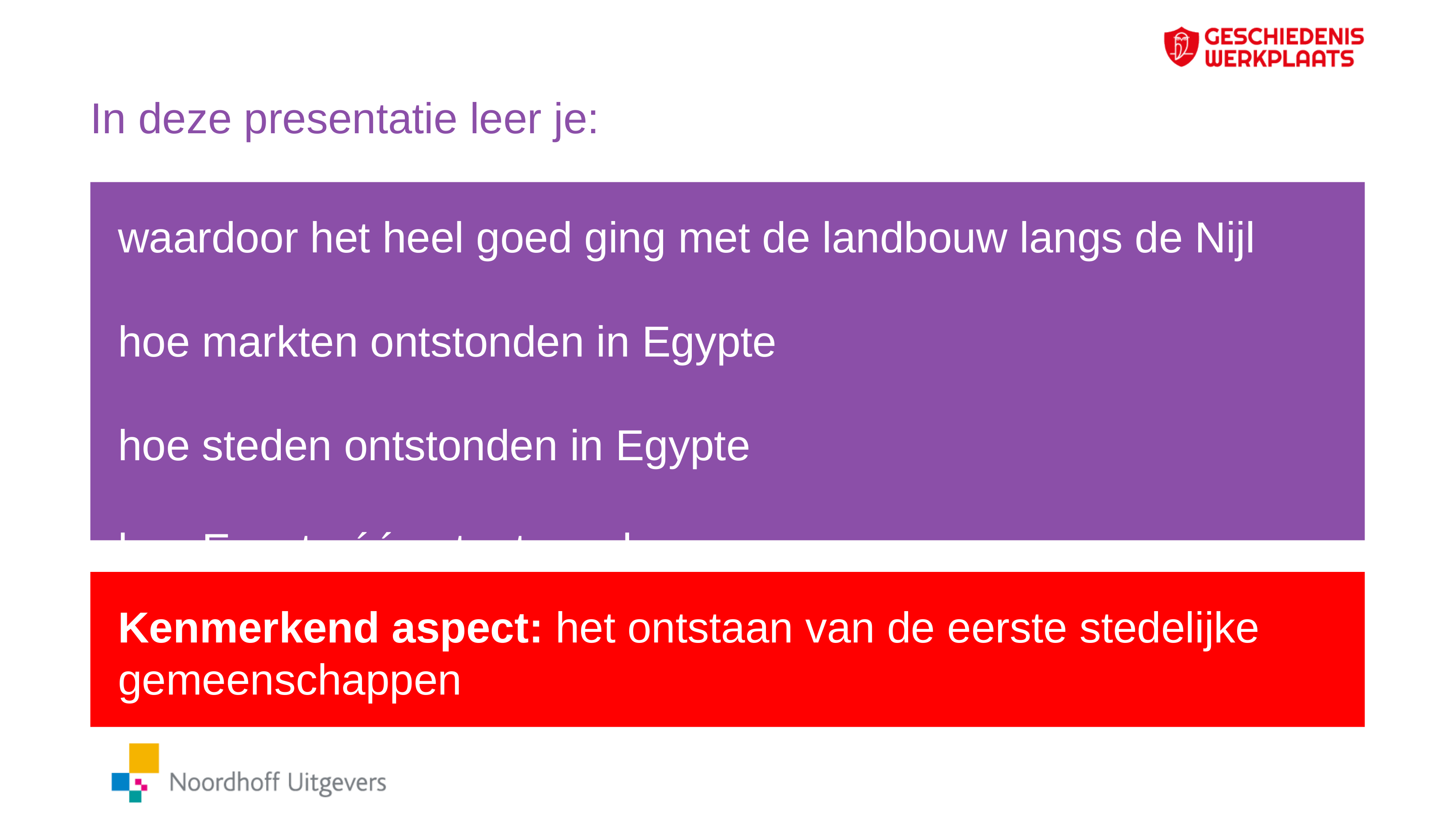

# In deze presentatie leer je:
waardoor het heel goed ging met de landbouw langs de Nijl

hoe markten ontstonden in Egypte

hoe steden ontstonden in Egypte

hoe Egypte één staat werd
Kenmerkend aspect: het ontstaan van de eerste stedelijke gemeenschappen